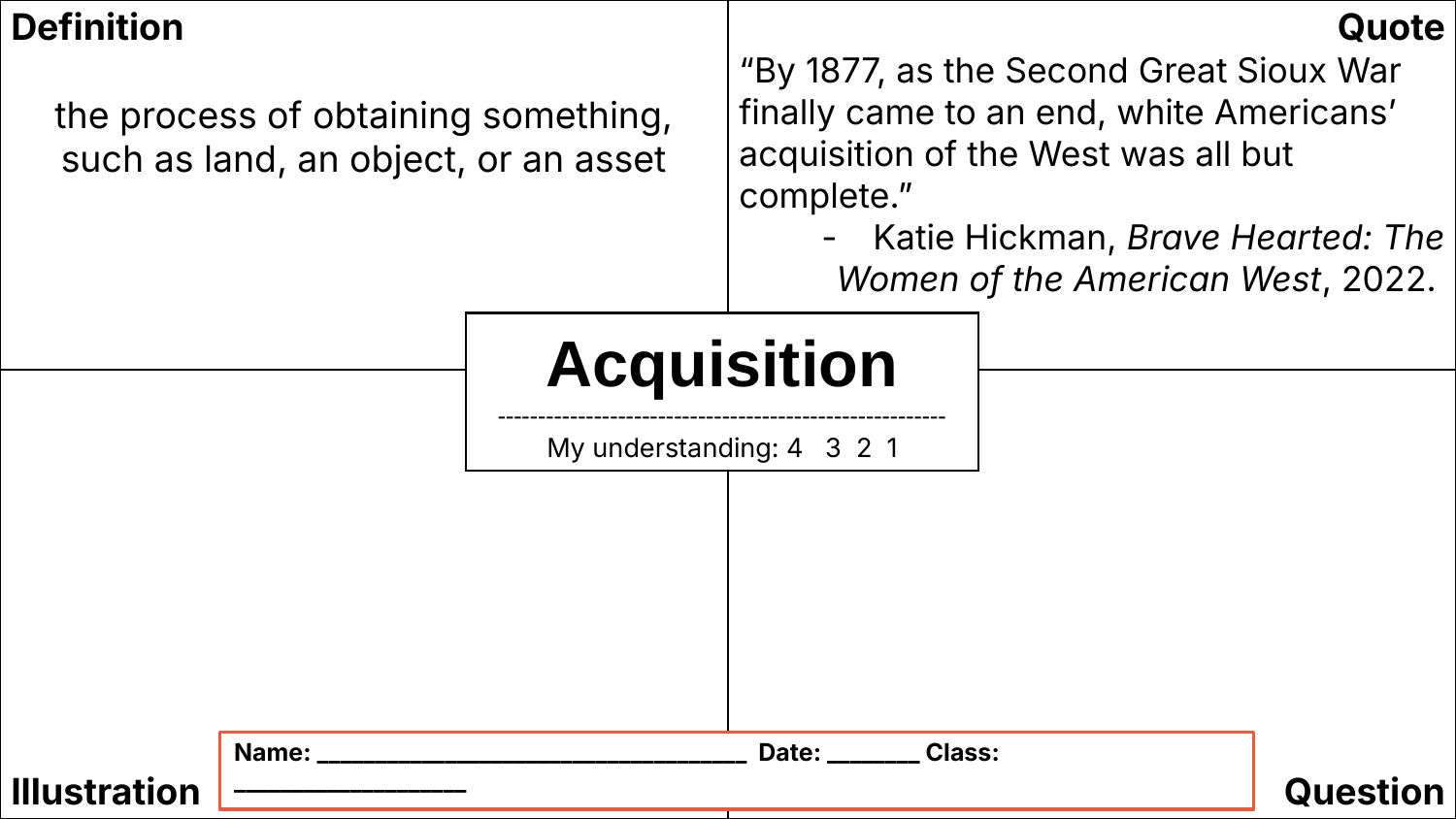

| Definition the process of obtaining something, such as land, an object, or an asset | Quote “By 1877, as the Second Great Sioux War finally came to an end, white Americans’ acquisition of the West was all but complete.” Katie Hickman, Brave Hearted: The Women of the American West, 2022. |
| --- | --- |
| Illustration | Question |
Acquisition
--------------------------------------------------------
My understanding: 4   3  2  1
Name: _____________________________________  Date: ________ Class: ____________________